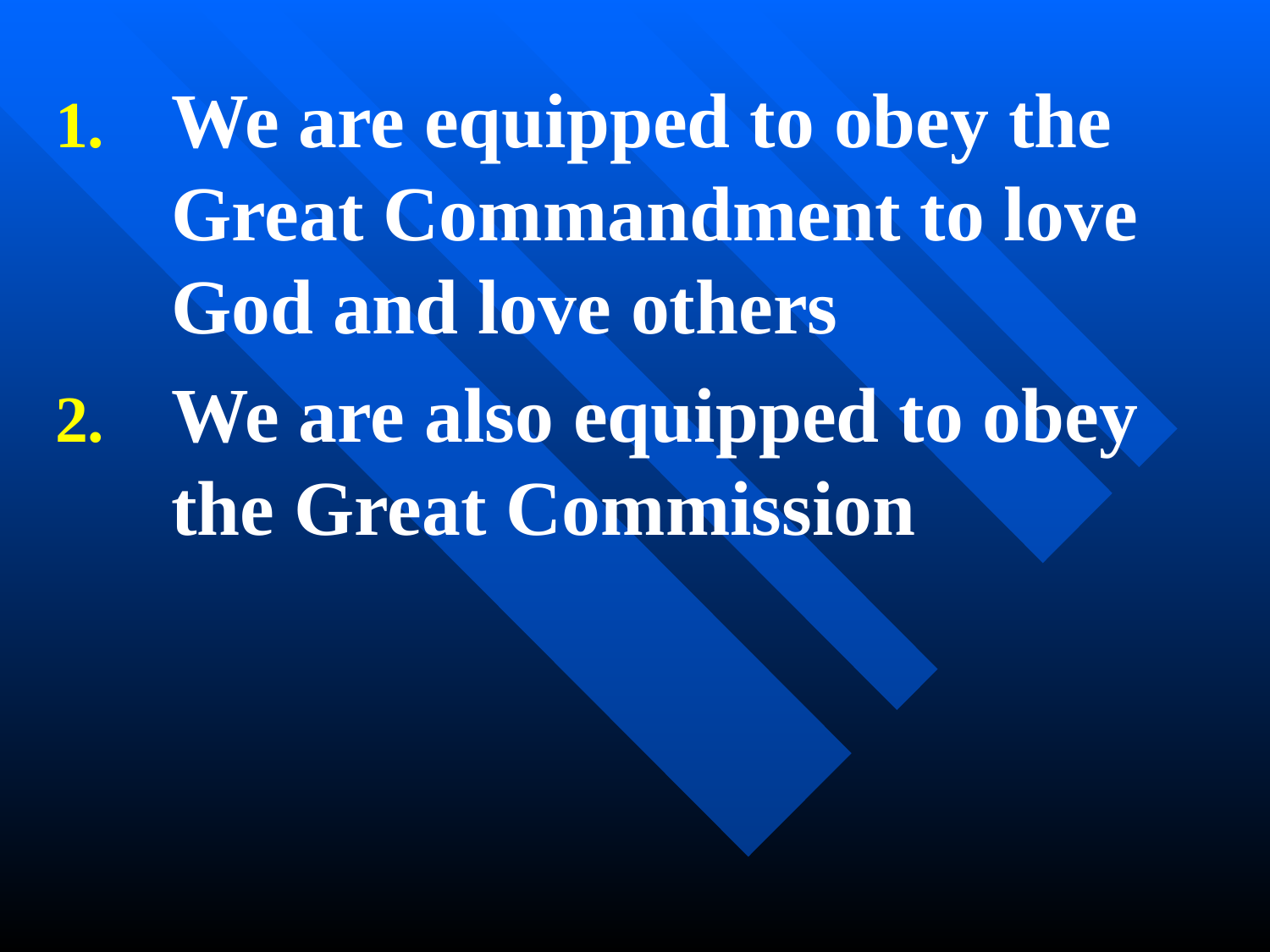

We are equipped to obey the Great Commandment to love God and love others
We are also equipped to obey the Great Commission